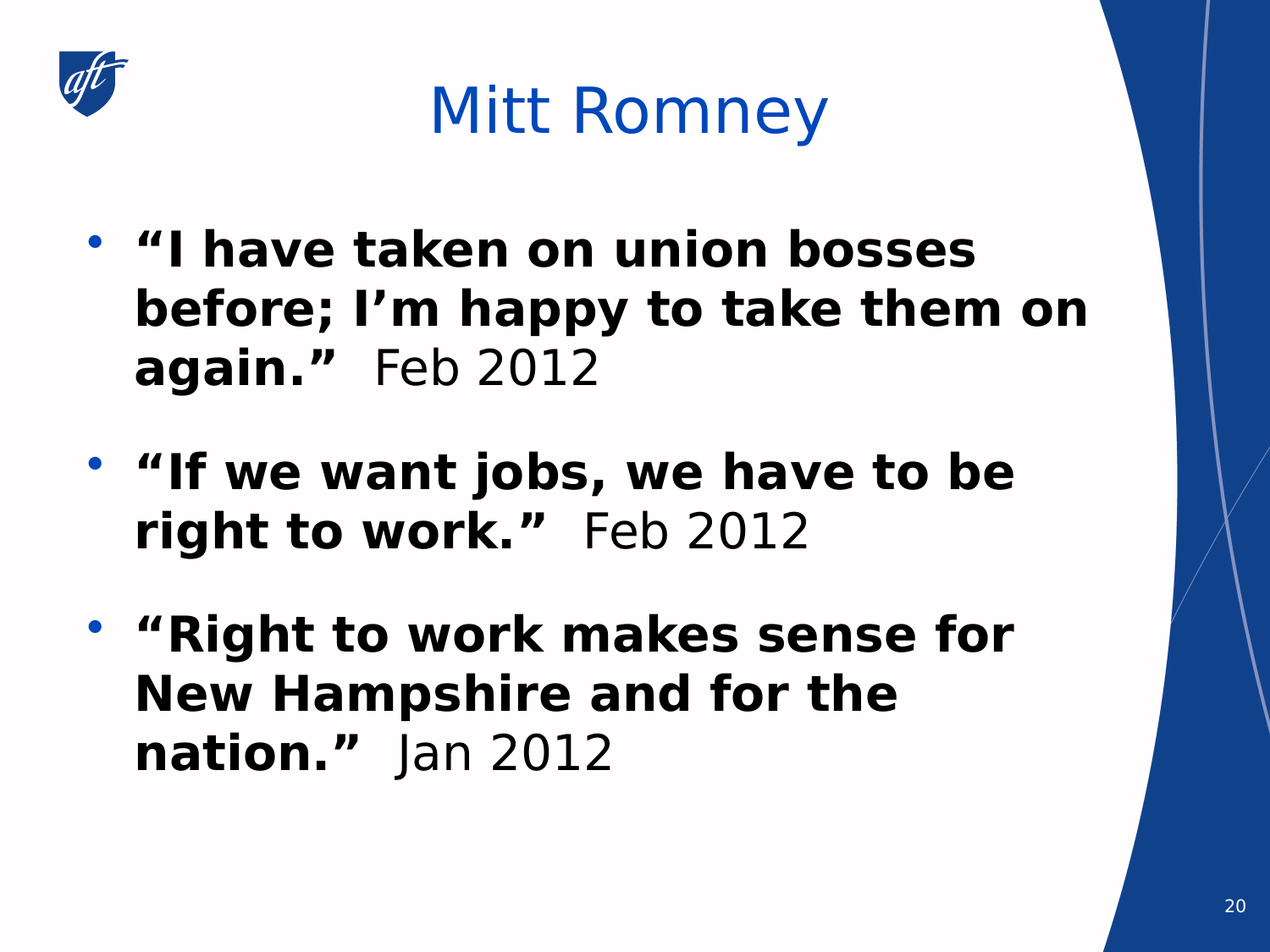

# Mitt Romney
“I have taken on union bosses before; I’m happy to take them on again.”  Feb 2012

“If we want jobs, we have to be right to work.”  Feb 2012

“Right to work makes sense for New Hampshire and for the nation.”  Jan 2012
20